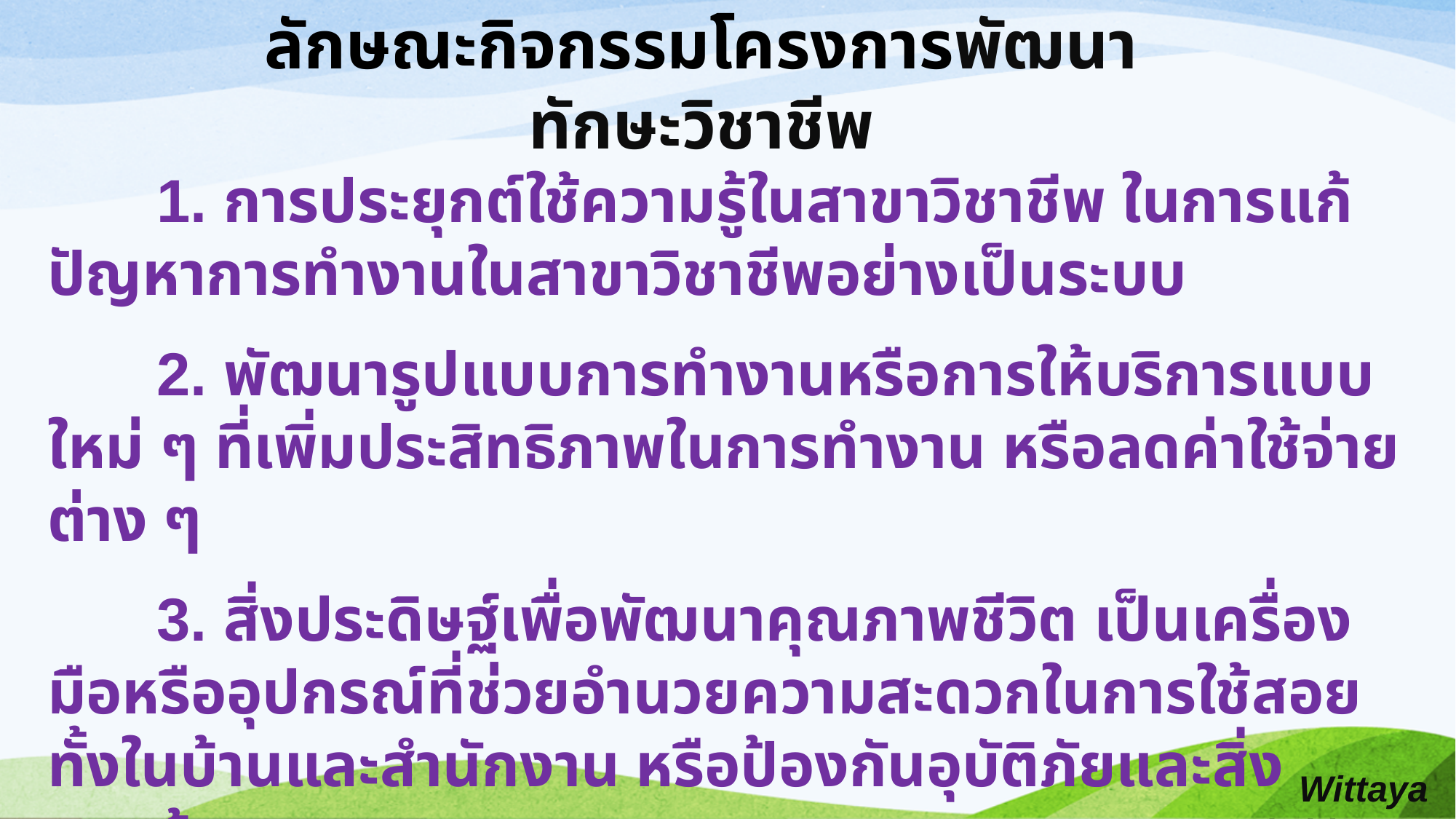

ลักษณะกิจกรรมโครงการพัฒนาทักษะวิชาชีพ
	1. การประยุกต์ใช้ความรู้ในสาขาวิชาชีพ ในการแก้ปัญหาการทำงานในสาขาวิชาชีพอย่างเป็นระบบ
	2. พัฒนารูปแบบการทำงานหรือการให้บริการแบบใหม่ ๆ ที่เพิ่มประสิทธิภาพในการทำงาน หรือลดค่าใช้จ่ายต่าง ๆ
	3. สิ่งประดิษฐ์เพื่อพัฒนาคุณภาพชีวิต เป็นเครื่องมือหรืออุปกรณ์ที่ช่วยอำนวยความสะดวกในการใช้สอยทั้งในบ้านและสำนักงาน หรือป้องกันอุบัติภัยและสิ่งแวดล้อม
Wittaya Jaiwithee ...